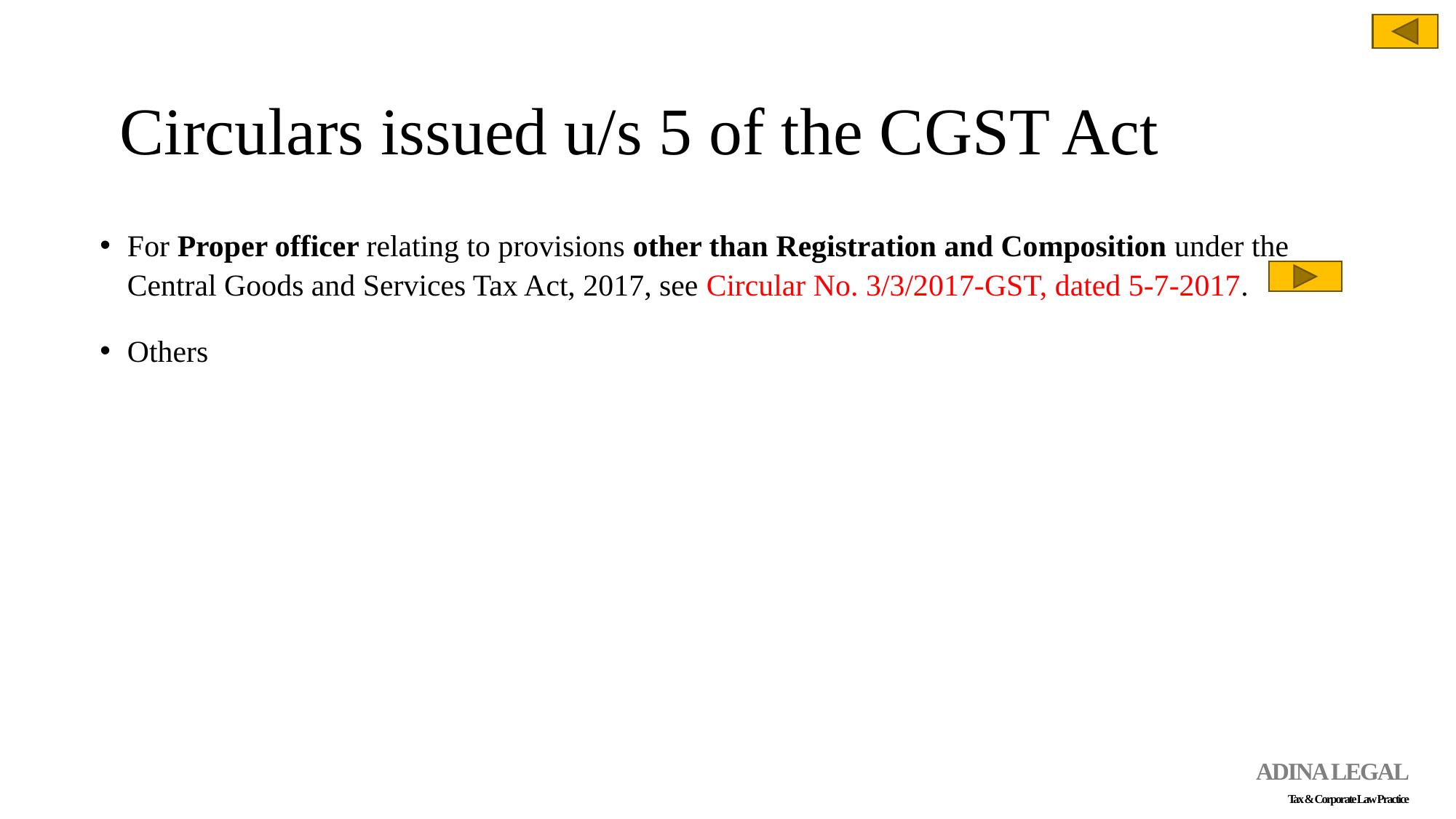

# Circulars issued u/s 5 of the CGST Act
For Proper officer relating to provisions other than Registration and Composition under the Central Goods and Services Tax Act, 2017, see Circular No. 3/3/2017-GST, dated 5-7-2017.
Others